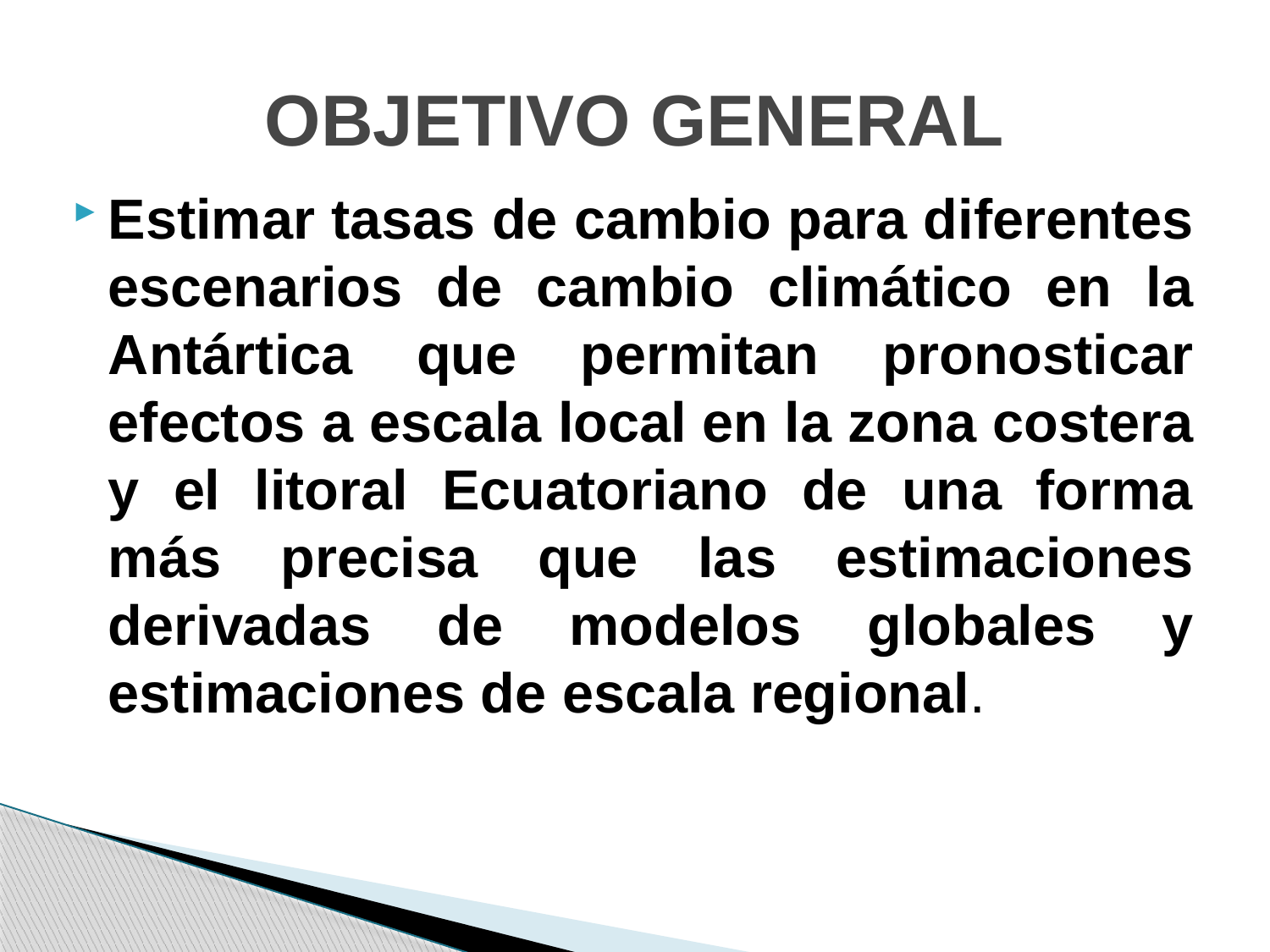

# OBJETIVO GENERAL
Estimar tasas de cambio para diferentes escenarios de cambio climático en la Antártica que permitan pronosticar efectos a escala local en la zona costera y el litoral Ecuatoriano de una forma más precisa que las estimaciones derivadas de modelos globales y estimaciones de escala regional.